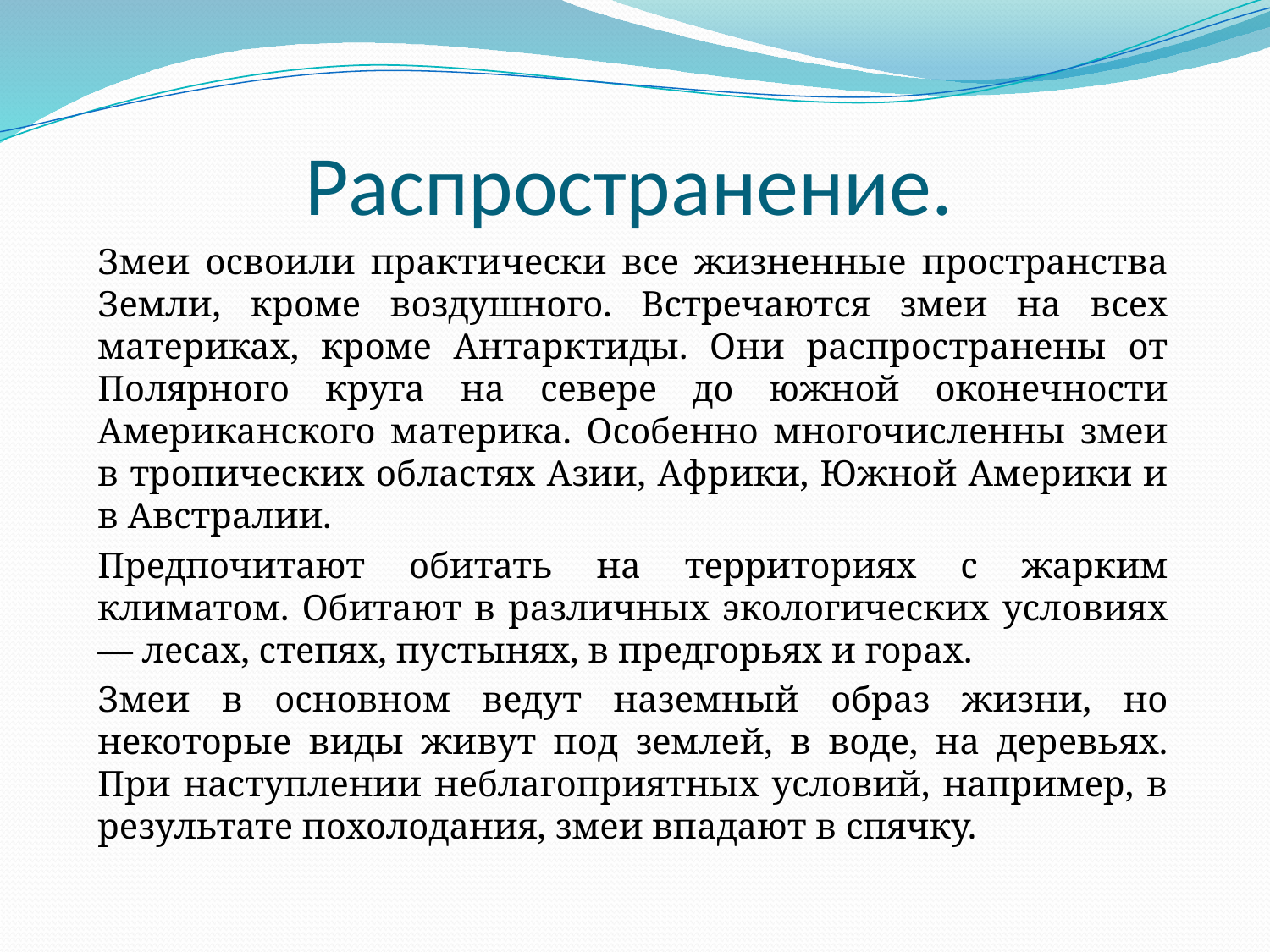

# Распространение.
Змеи освоили практически все жизненные пространства Земли, кроме воздушного. Встречаются змеи на всех материках, кроме Антарктиды. Они распространены от Полярного круга на севере до южной оконечности Американского материка. Особенно многочисленны змеи в тропических областях Азии, Африки, Южной Америки и в Австралии.
Предпочитают обитать на территориях с жарким климатом. Обитают в различных экологических условиях — лесах, степях, пустынях, в предгорьях и горах.
Змеи в основном ведут наземный образ жизни, но некоторые виды живут под землей, в воде, на деревьях. При наступлении неблагоприятных условий, например, в результате похолодания, змеи впадают в спячку.